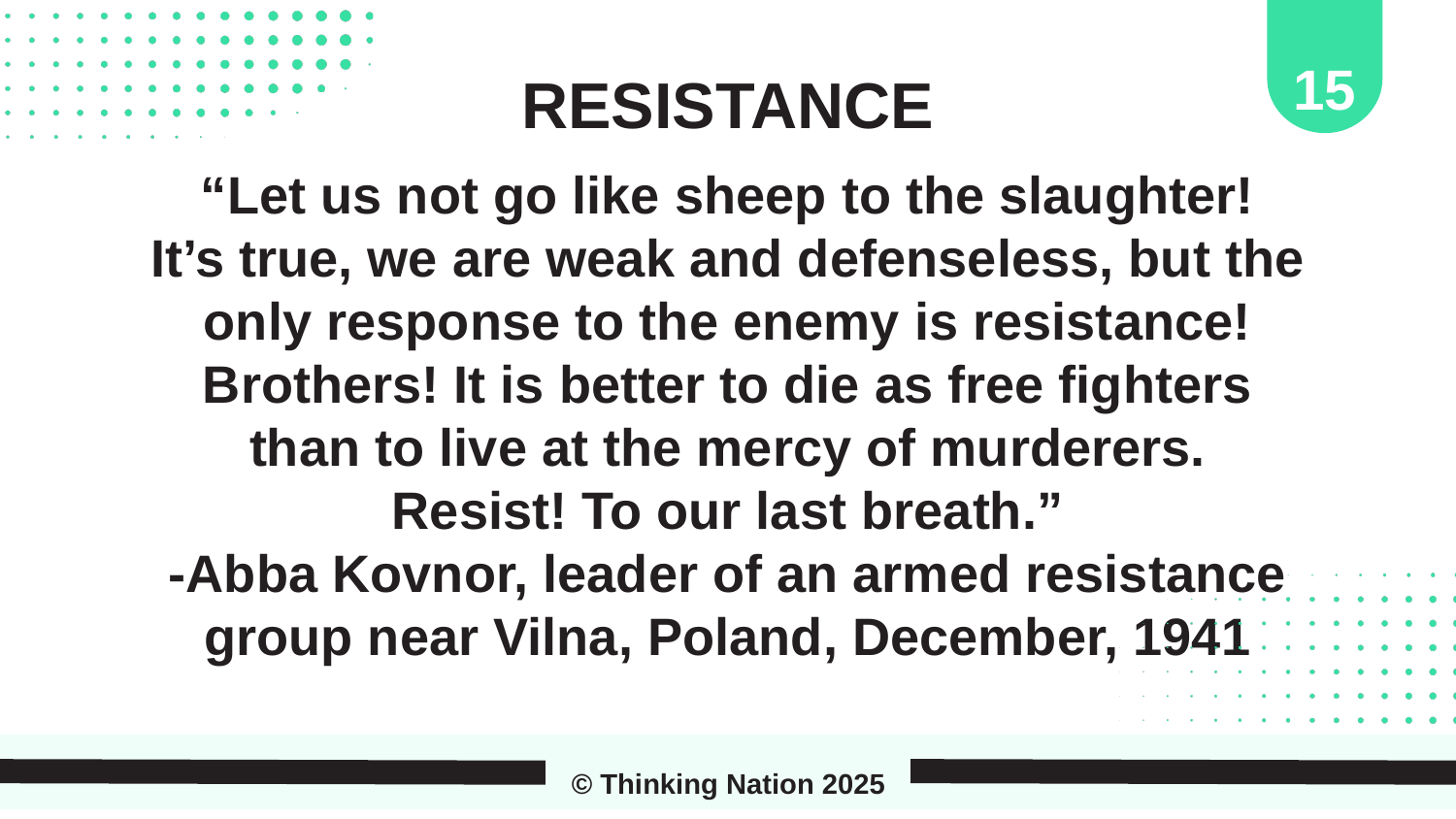

15
RESISTANCE
“Let us not go like sheep to the slaughter!
It’s true, we are weak and defenseless, but the only response to the enemy is resistance!
Brothers! It is better to die as free fighters than to live at the mercy of murderers.
Resist! To our last breath.”
-Abba Kovnor, leader of an armed resistance group near Vilna, Poland, December, 1941

© Thinking Nation 2025